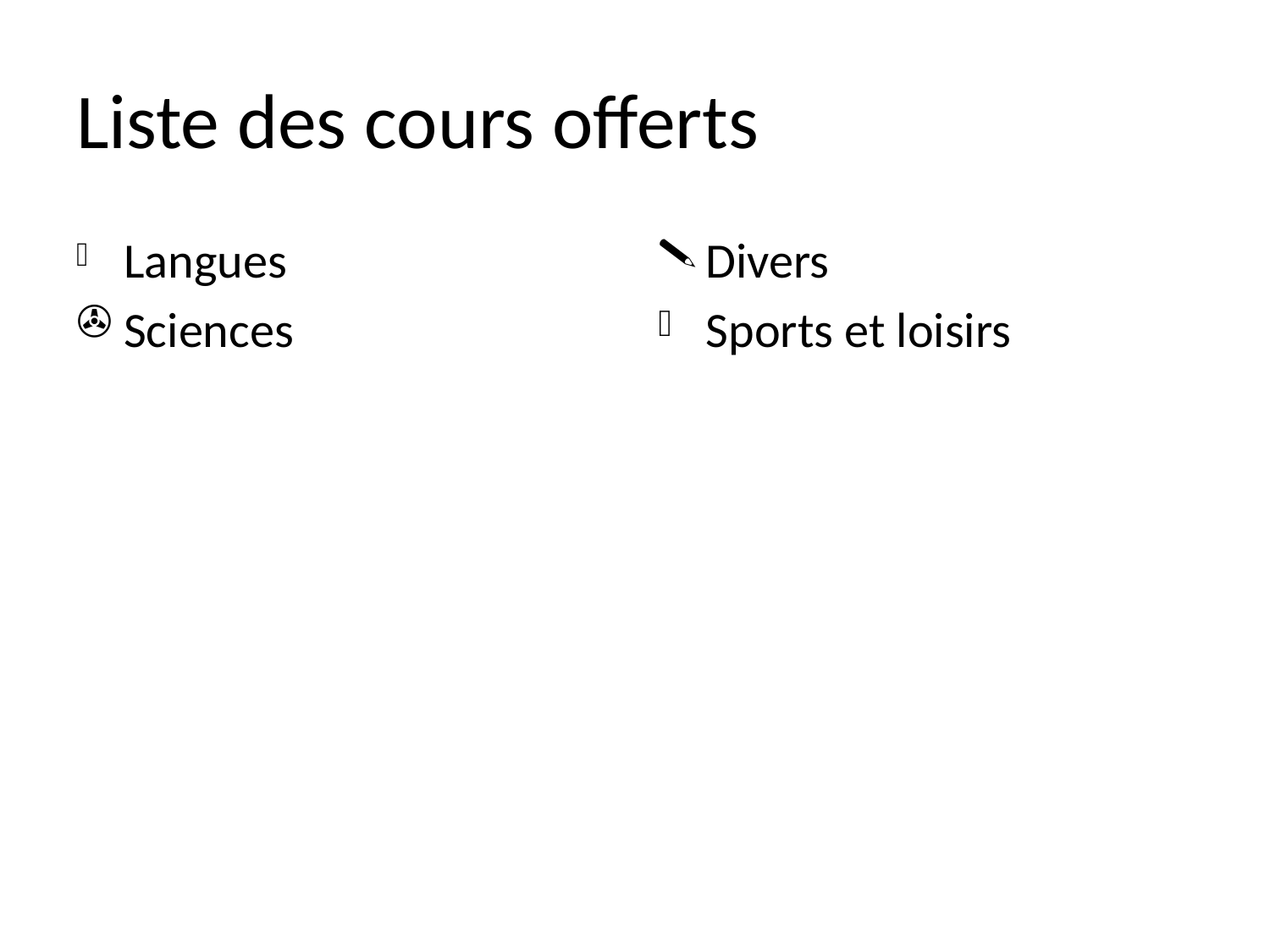

# Liste des cours offerts
Langues
Sciences
Divers
Sports et loisirs